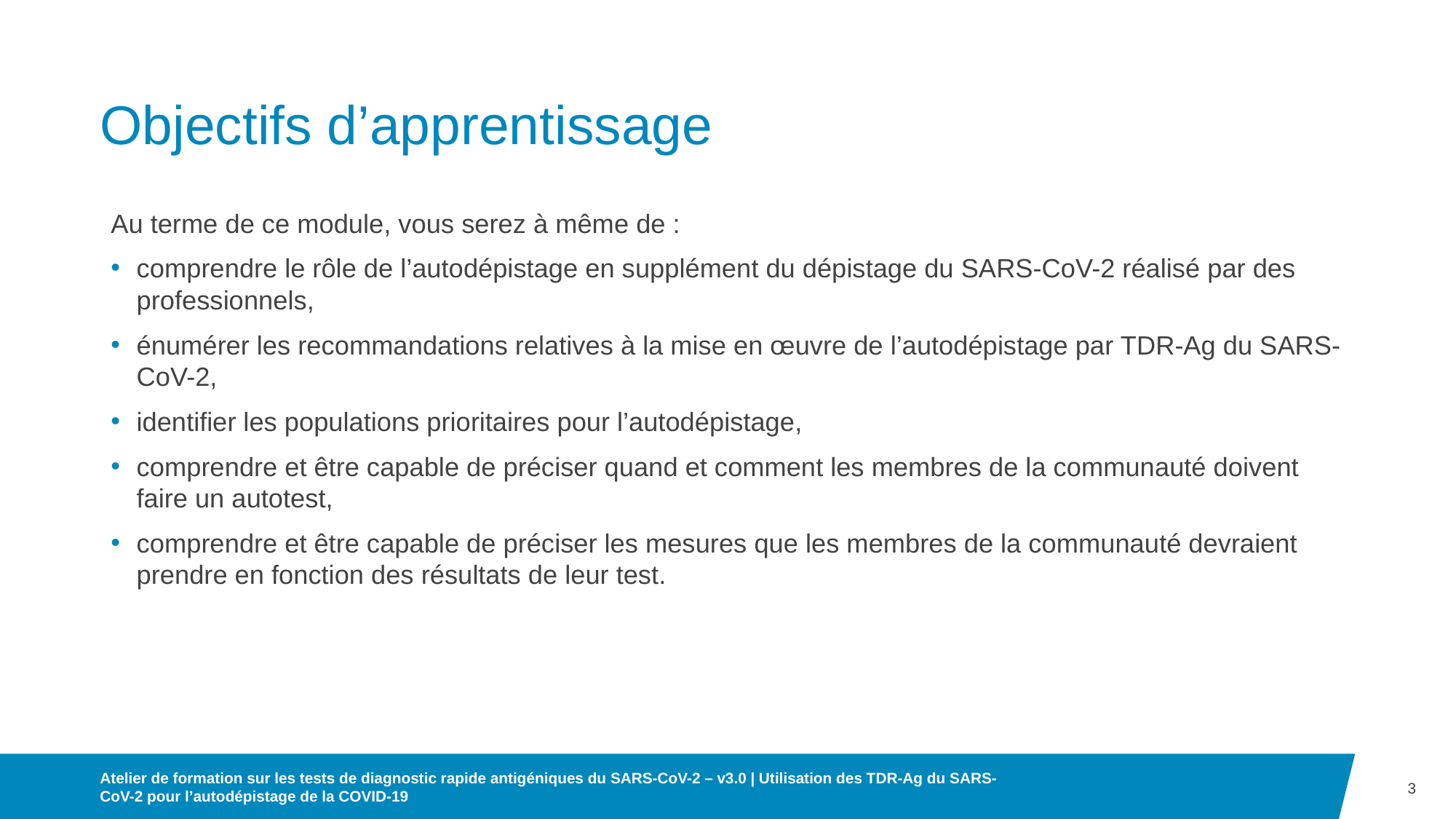

# Objectifs d’apprentissage
Au terme de ce module, vous serez à même de :
comprendre le rôle de l’autodépistage en supplément du dépistage du SARS-CoV-2 réalisé par des professionnels,
énumérer les recommandations relatives à la mise en œuvre de l’autodépistage par TDR-Ag du SARS-CoV-2,
identifier les populations prioritaires pour l’autodépistage,
comprendre et être capable de préciser quand et comment les membres de la communauté doivent faire un autotest,
comprendre et être capable de préciser les mesures que les membres de la communauté devraient prendre en fonction des résultats de leur test.

3
Atelier de formation sur les tests de diagnostic rapide antigéniques du SARS-CoV-2 – v3.0 | Utilisation des TDR-Ag du SARS-CoV-2 pour l’autodépistage de la COVID-19